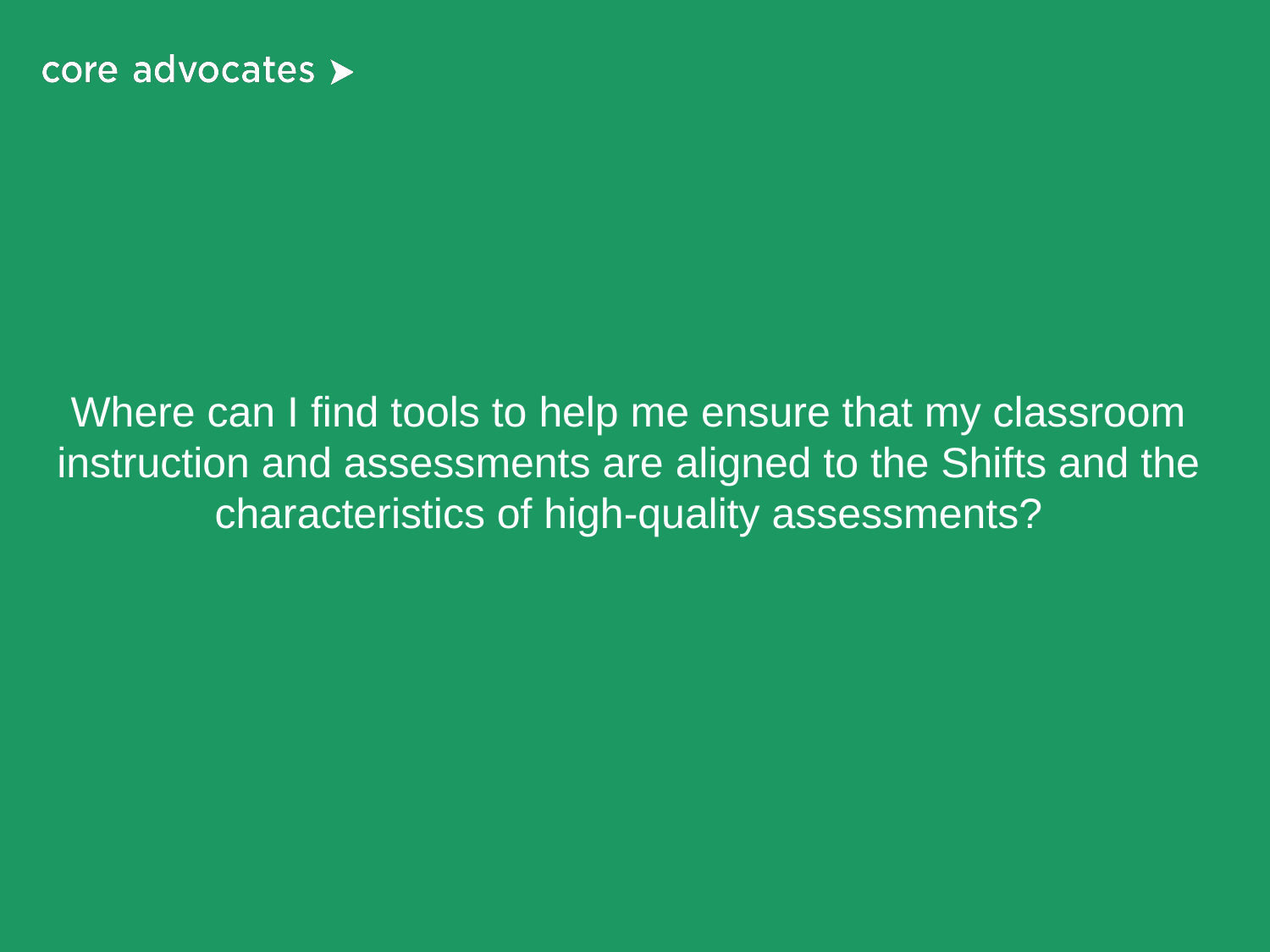

# Where can I find tools to help me ensure that my classroom instruction and assessments are aligned to the Shifts and the characteristics of high-quality assessments?